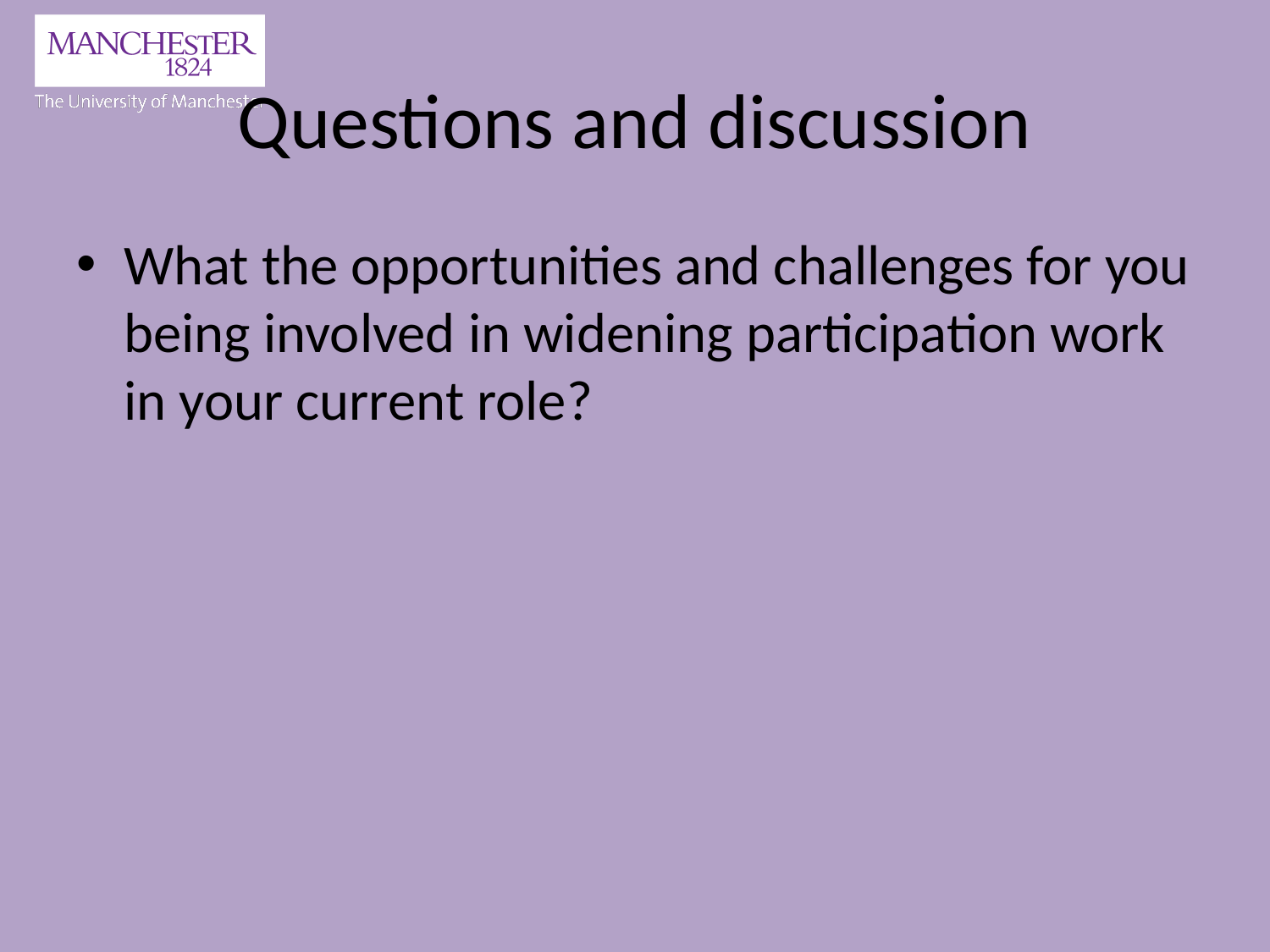

# Questions and discussion
What the opportunities and challenges for you being involved in widening participation work in your current role?